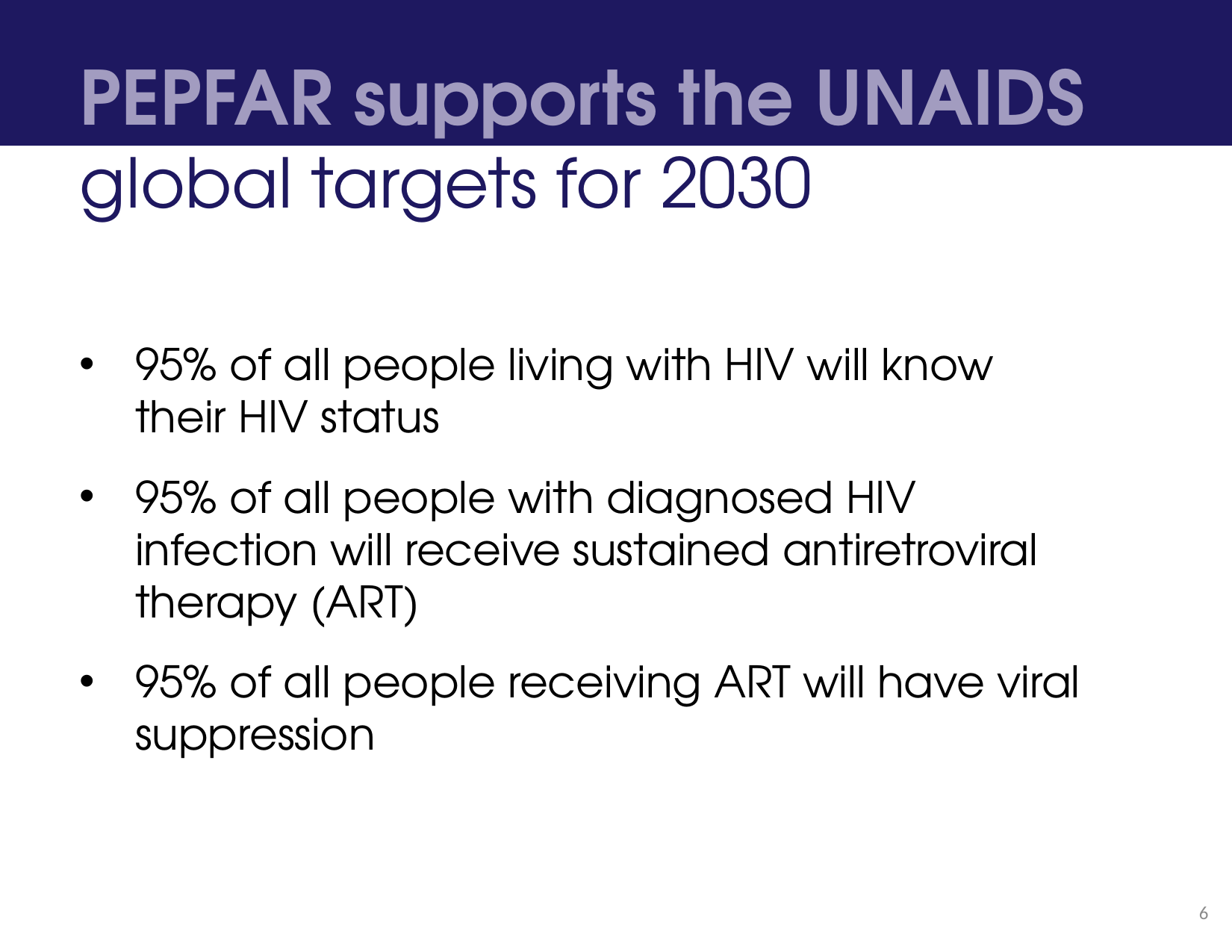

# PEPFAR supports the UNAIDS
global targets for 2030
95% of all people living with HIV will know their HIV status
95% of all people with diagnosed HIV infection will receive sustained antiretroviral therapy (ART)
95% of all people receiving ART will have viral suppression

6